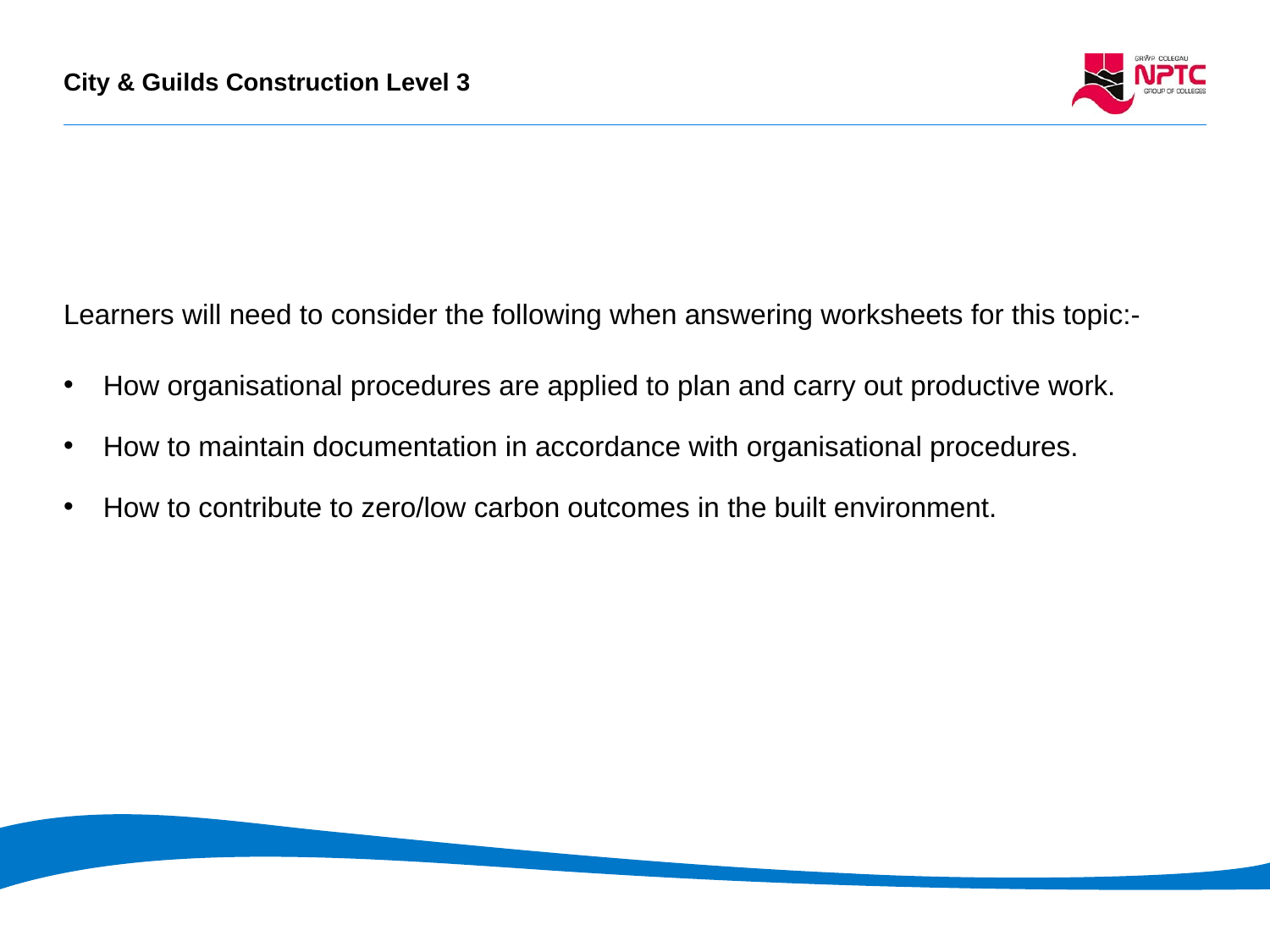

#

Learners will need to consider the following when answering worksheets for this topic:-
How organisational procedures are applied to plan and carry out productive work.
How to maintain documentation in accordance with organisational procedures.
How to contribute to zero/low carbon outcomes in the built environment.